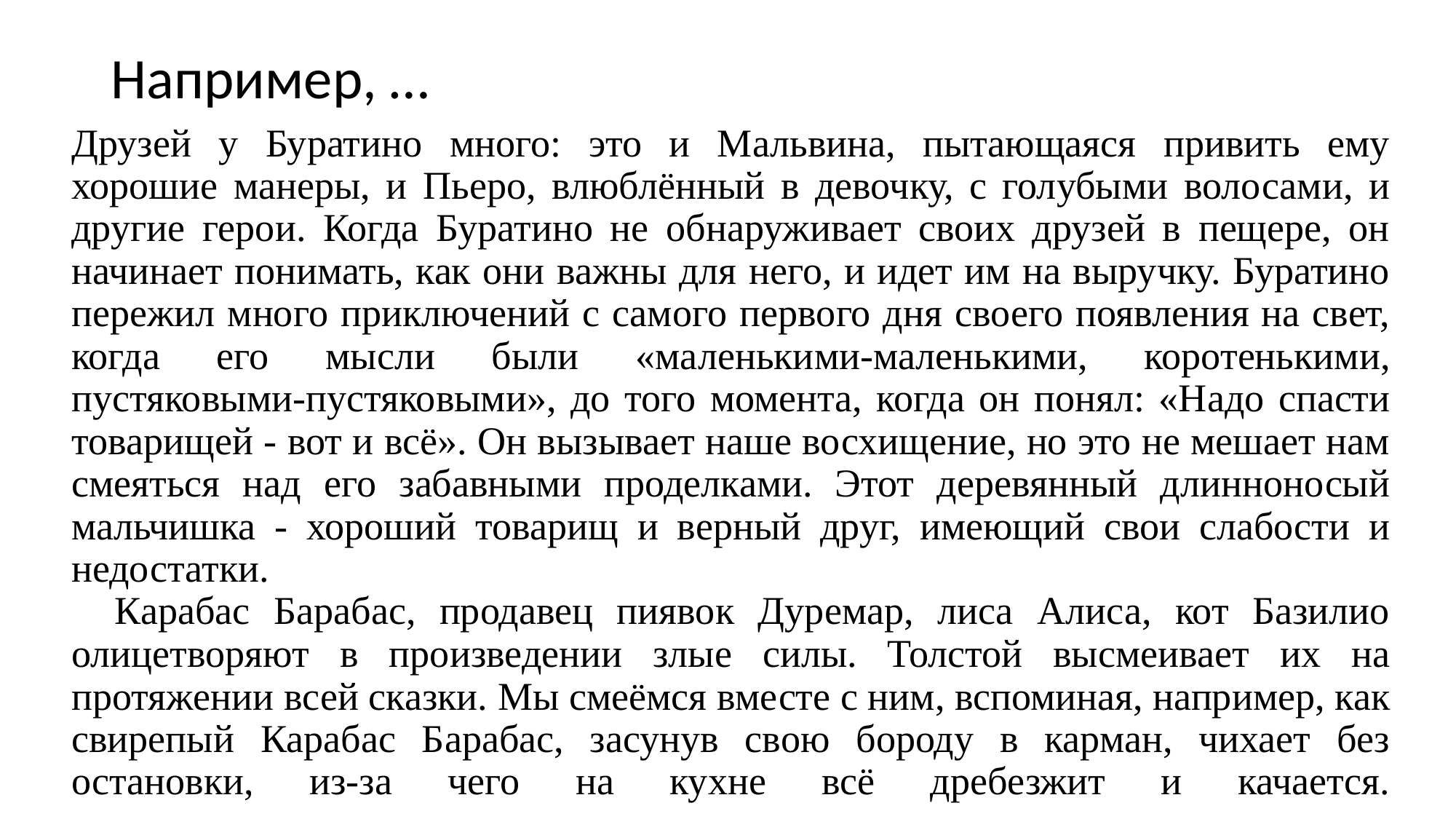

# Например, …
Друзей у Буратино много: это и Мальвина, пытающаяся привить ему хорошие манеры, и Пьеро, влюблённый в девочку, с голубыми волосами, и другие герои. Когда Буратино не обнаруживает своих друзей в пещере, он начинает понимать, как они важны для него, и идет им на выручку. Буратино пережил много приключений с самого первого дня своего появления на свет, когда его мысли были «маленькими-маленькими, коротенькими, пустяковыми-пустяковыми», до того момента, когда он понял: «Надо спасти товарищей - вот и всё». Он вызывает наше восхищение, но это не мешает нам смеяться над его забавными проделками. Этот деревянный длинноносый мальчишка - хороший товарищ и верный друг, имеющий свои слабости и недостатки.
   Карабас Барабас, продавец пиявок Дуремар, лиса Алиса, кот Базилио олицетворяют в произведении злые силы. Толстой высмеивает их на протяжении всей сказки. Мы смеёмся вместе с ним, вспоминая, например, как свирепый Карабас Барабас, засунув свою бороду в карман, чихает без остановки, из-за чего на кухне всё дребезжит и качается.